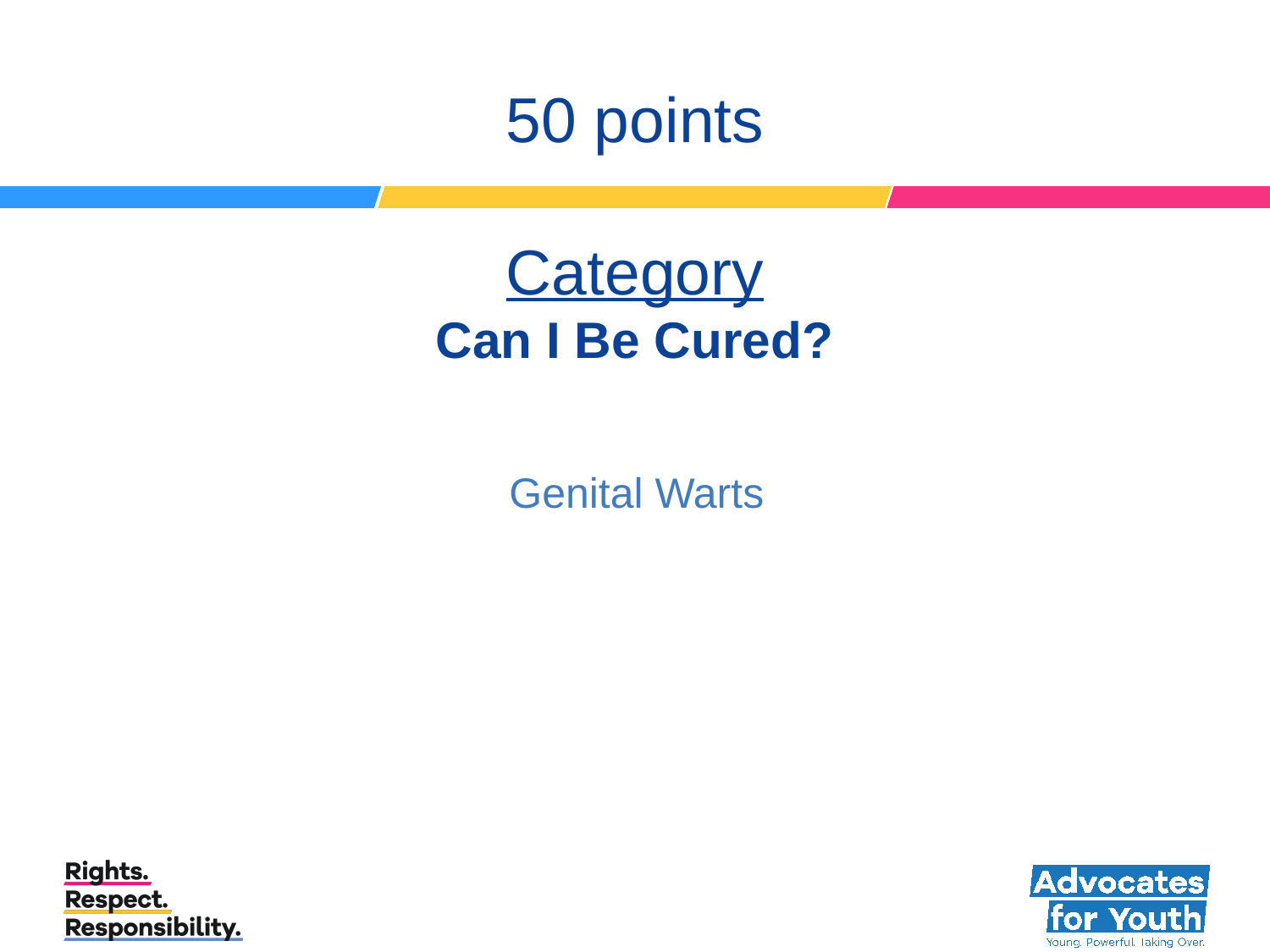

# 50 points Category Can I Be Cured?
Genital Warts